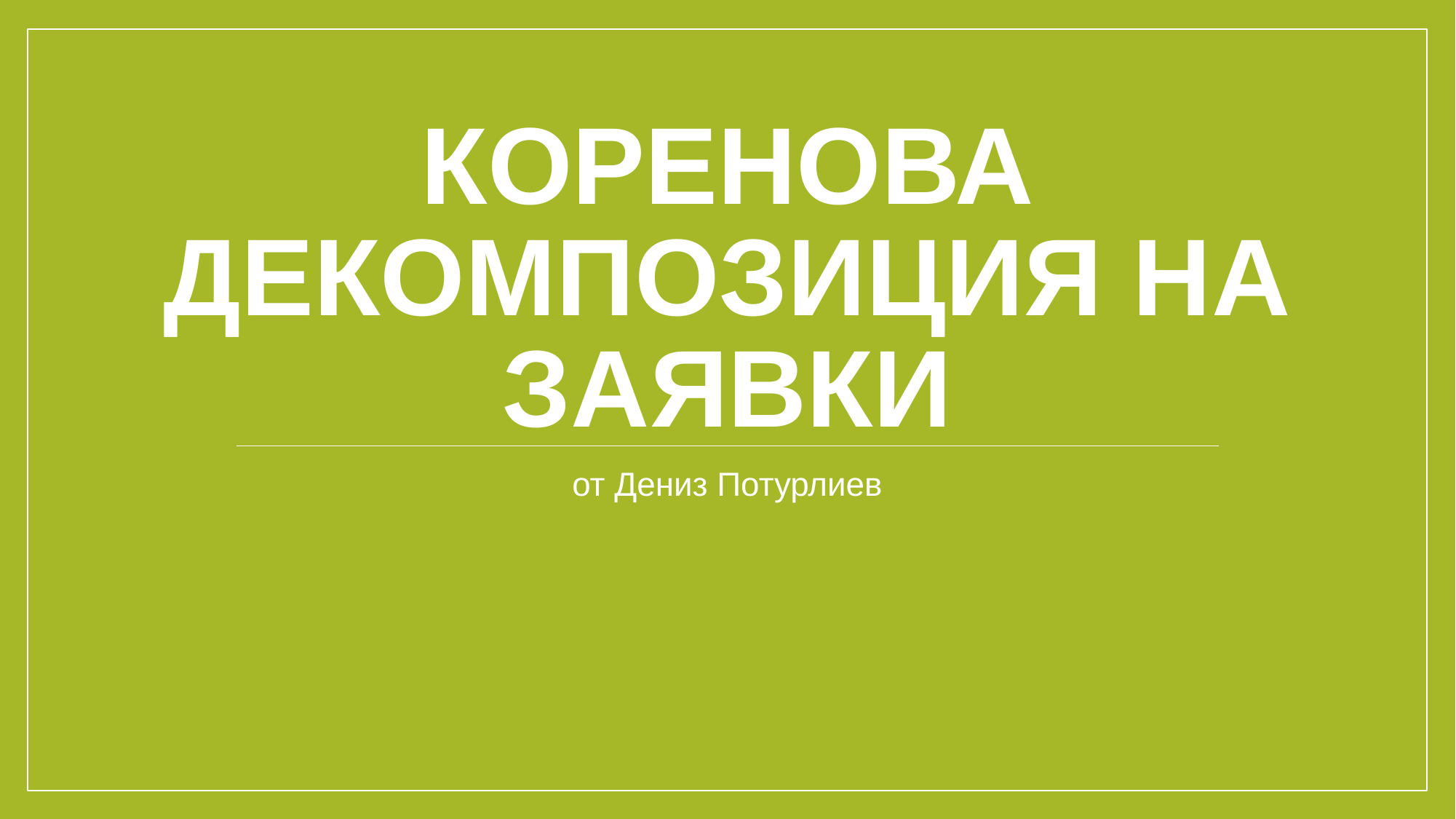

# Коренова декомпозиция на заявки
от Дениз Потурлиев